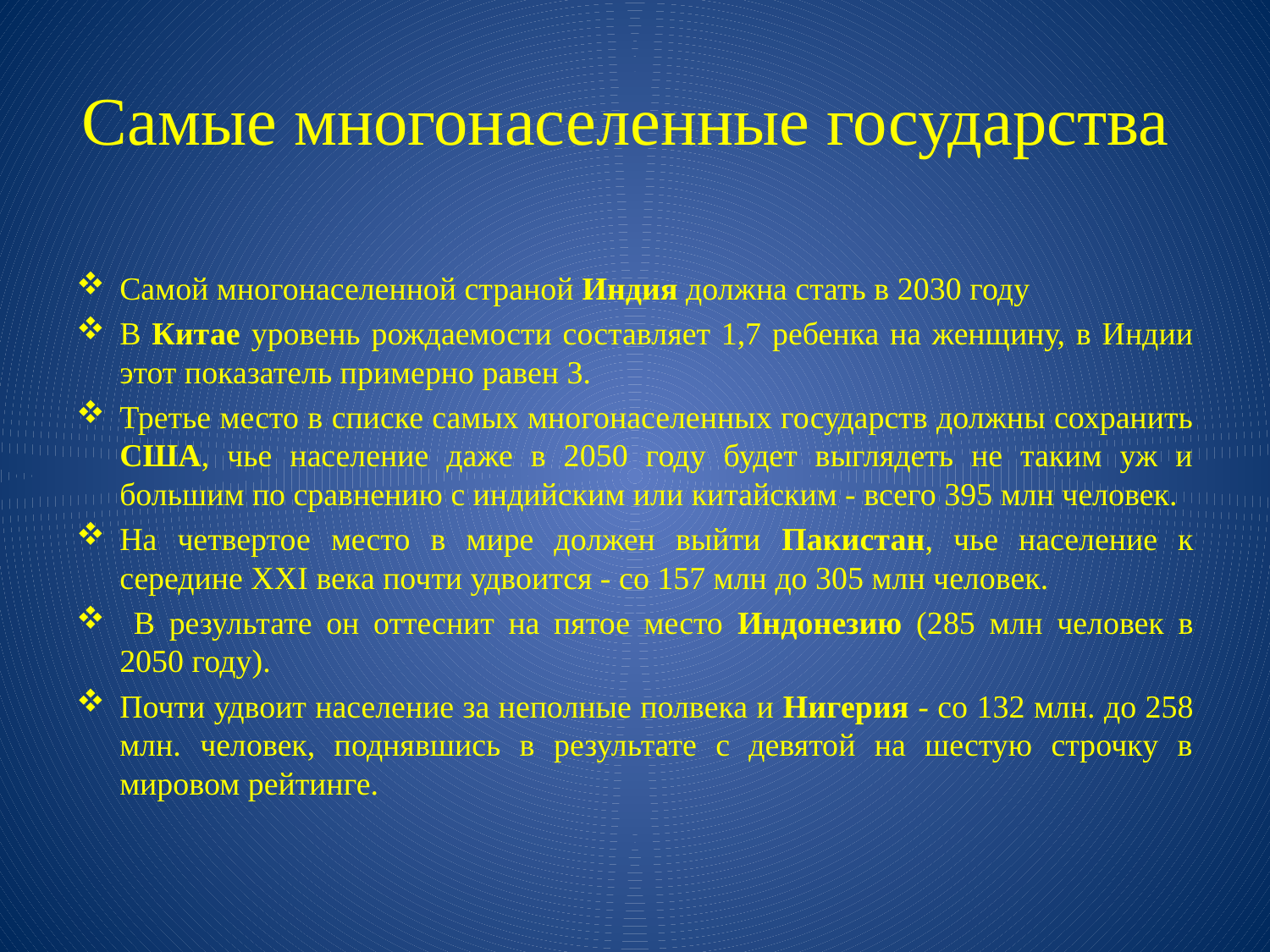

# Самые многонаселенные государства
Самой многонаселенной страной Индия должна стать в 2030 году
В Китае уровень рождаемости составляет 1,7 ребенка на женщину, в Индии этот показатель примерно равен 3.
Третье место в списке самых многонаселенных государств должны сохранить США, чье население даже в 2050 году будет выглядеть не таким уж и большим по сравнению с индийским или китайским - всего 395 млн человек.
На четвертое место в мире должен выйти Пакистан, чье население к середине XXI века почти удвоится - со 157 млн до 305 млн человек.
 В результате он оттеснит на пятое место Индонезию (285 млн человек в 2050 году).
Почти удвоит население за неполные полвека и Нигерия - со 132 млн. до 258 млн. человек, поднявшись в результате с девятой на шестую строчку в мировом рейтинге.